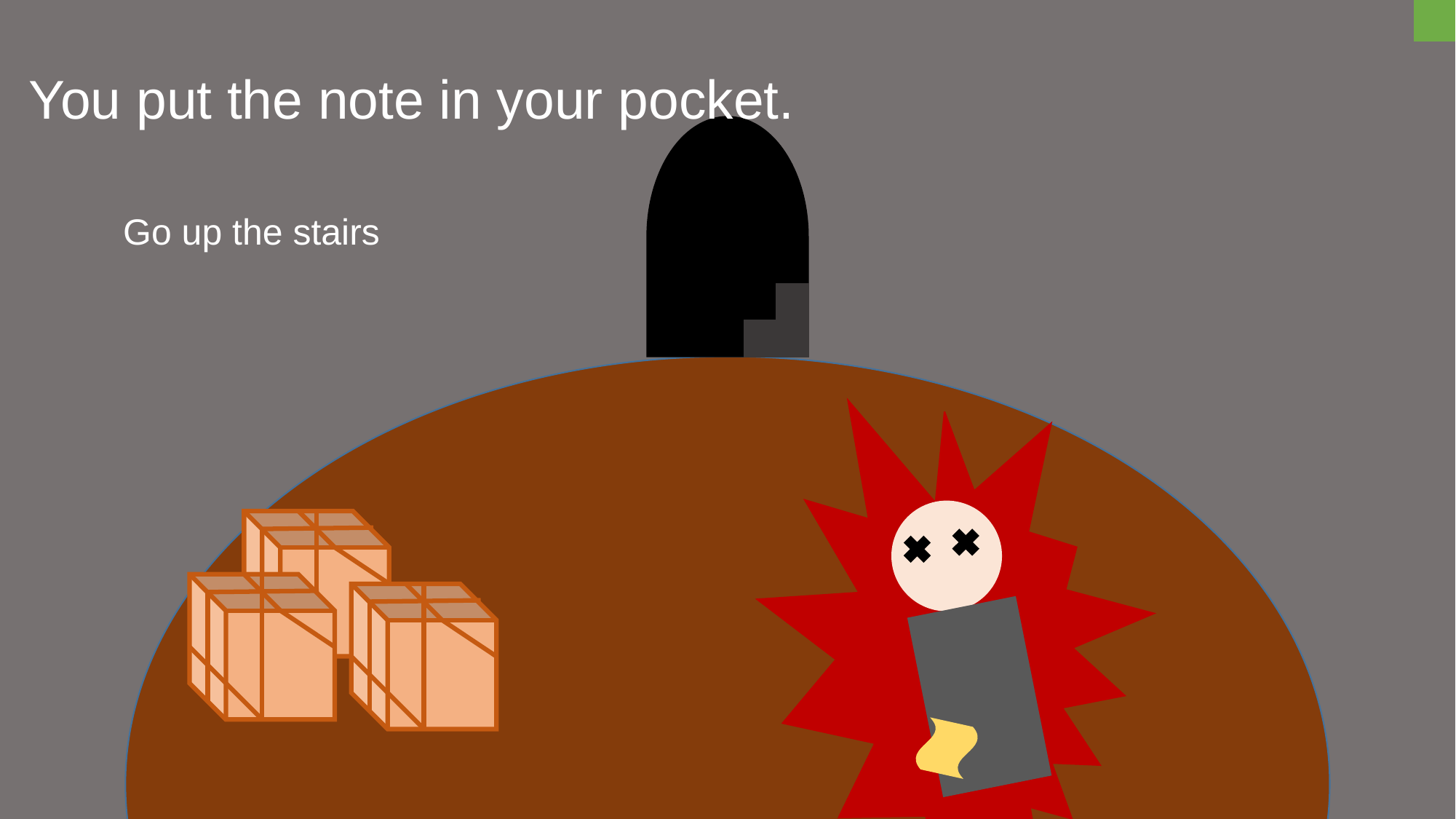

# You put the note in your pocket.

Go up the stairs